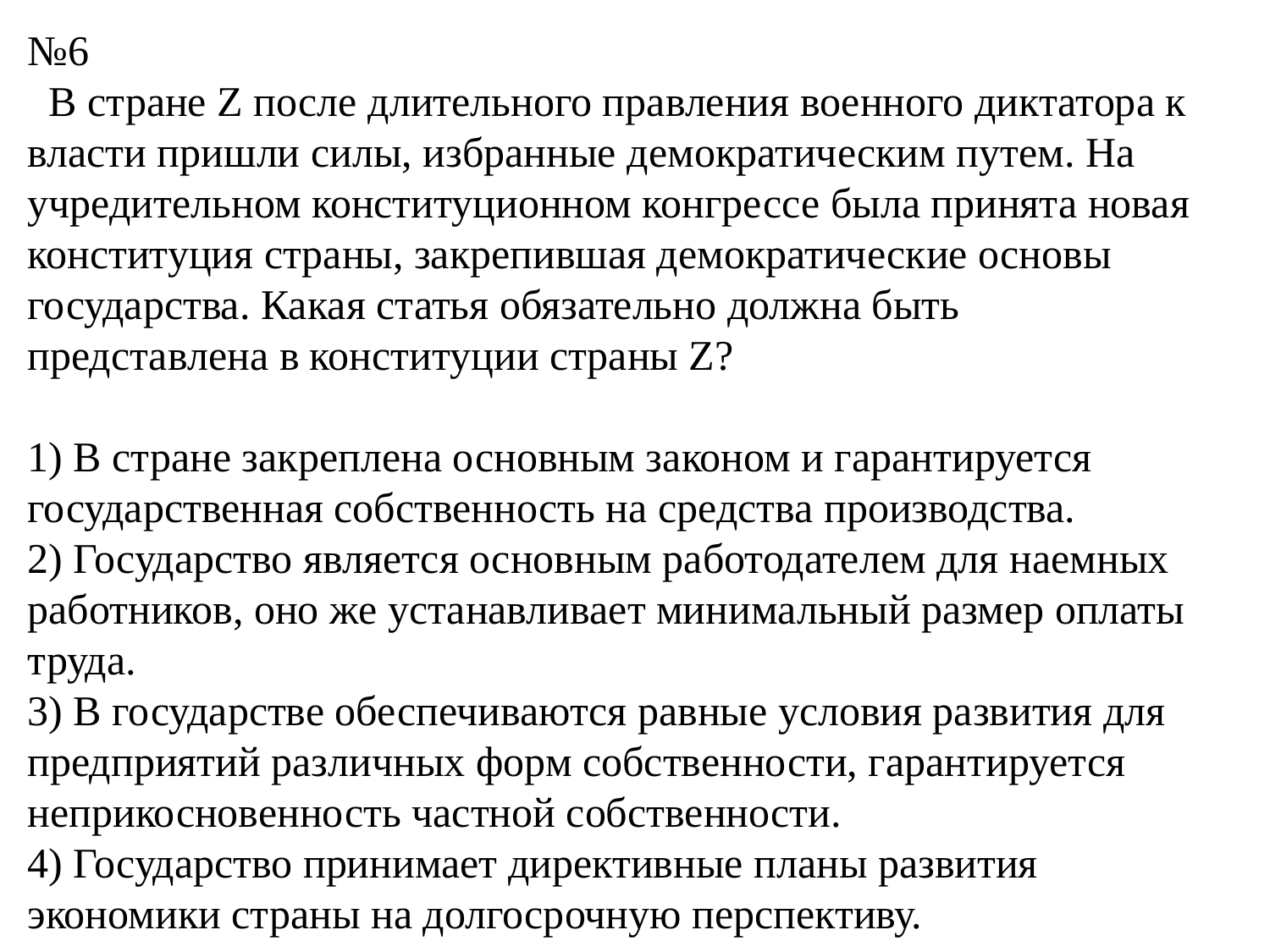

# №6 В стране Z после длительного правления военного диктатора к власти пришли силы, избранные демократическим путем. На учредительном конституционном конгрессе была принята новая конституция страны, закрепившая демократические основы государства. Какая статья обязательно должна быть представлена в конституции страны Z?  1) В стране закреплена основным законом и гарантируется государственная собственность на средства производства. 2) Государство является основным работодателем для наемных работников, оно же устанавливает минимальный размер оплаты труда. 3) В государстве обеспечиваются равные условия развития для предприятий различных форм собственности, гарантируется неприкосновенность частной собственности. 4) Государство принимает директивные планы развития экономики страны на долгосрочную перспективу.